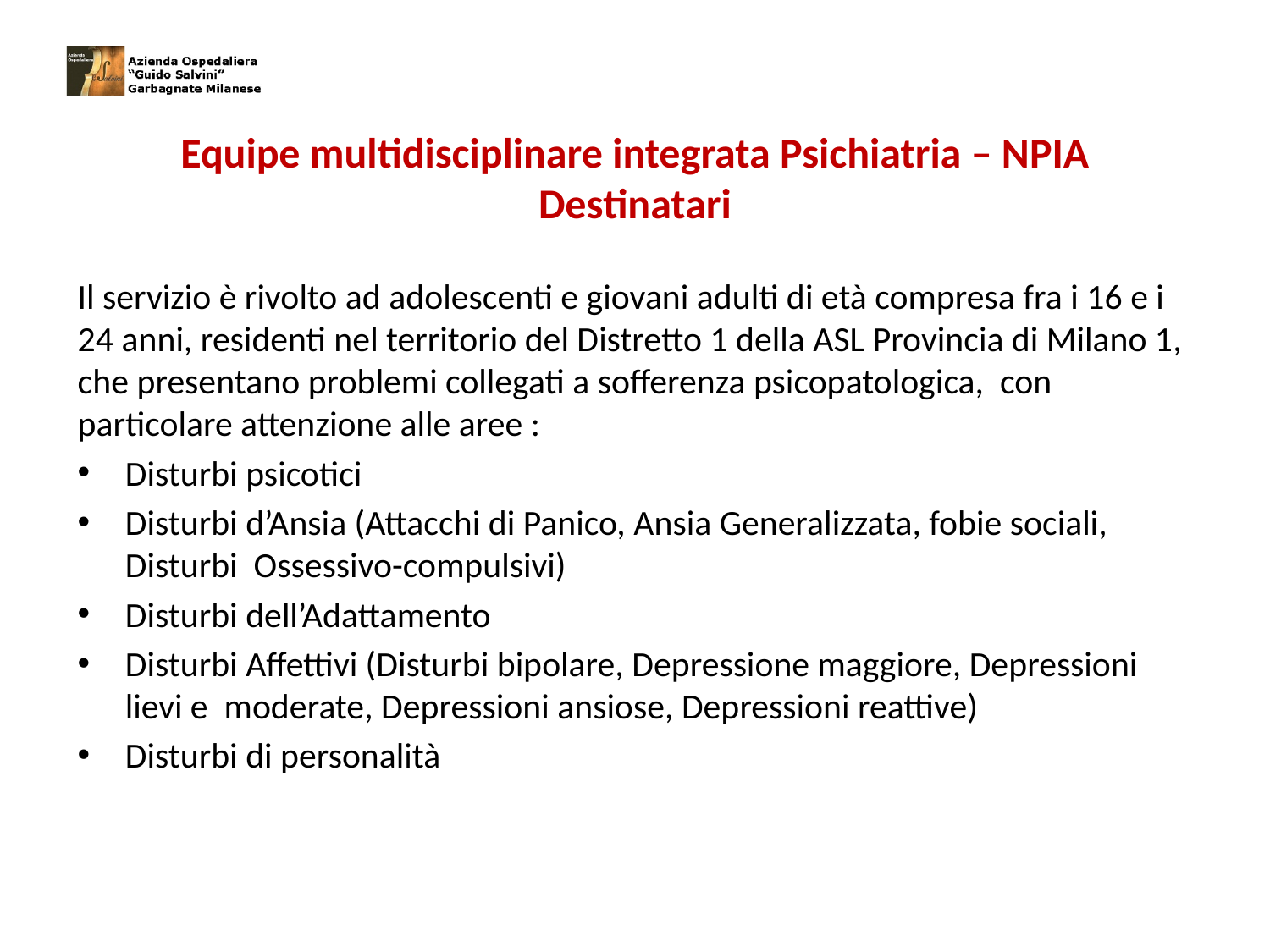

# Equipe multidisciplinare integrata Psichiatria – NPIA Destinatari
Il servizio è rivolto ad adolescenti e giovani adulti di età compresa fra i 16 e i 24 anni, residenti nel territorio del Distretto 1 della ASL Provincia di Milano 1, che presentano problemi collegati a sofferenza psicopatologica,  con particolare attenzione alle aree :
Disturbi psicotici
Disturbi d’Ansia (Attacchi di Panico, Ansia Generalizzata, fobie sociali, Disturbi  Ossessivo-compulsivi)
Disturbi dell’Adattamento
Disturbi Affettivi (Disturbi bipolare, Depressione maggiore, Depressioni lievi e  moderate, Depressioni ansiose, Depressioni reattive)
Disturbi di personalità